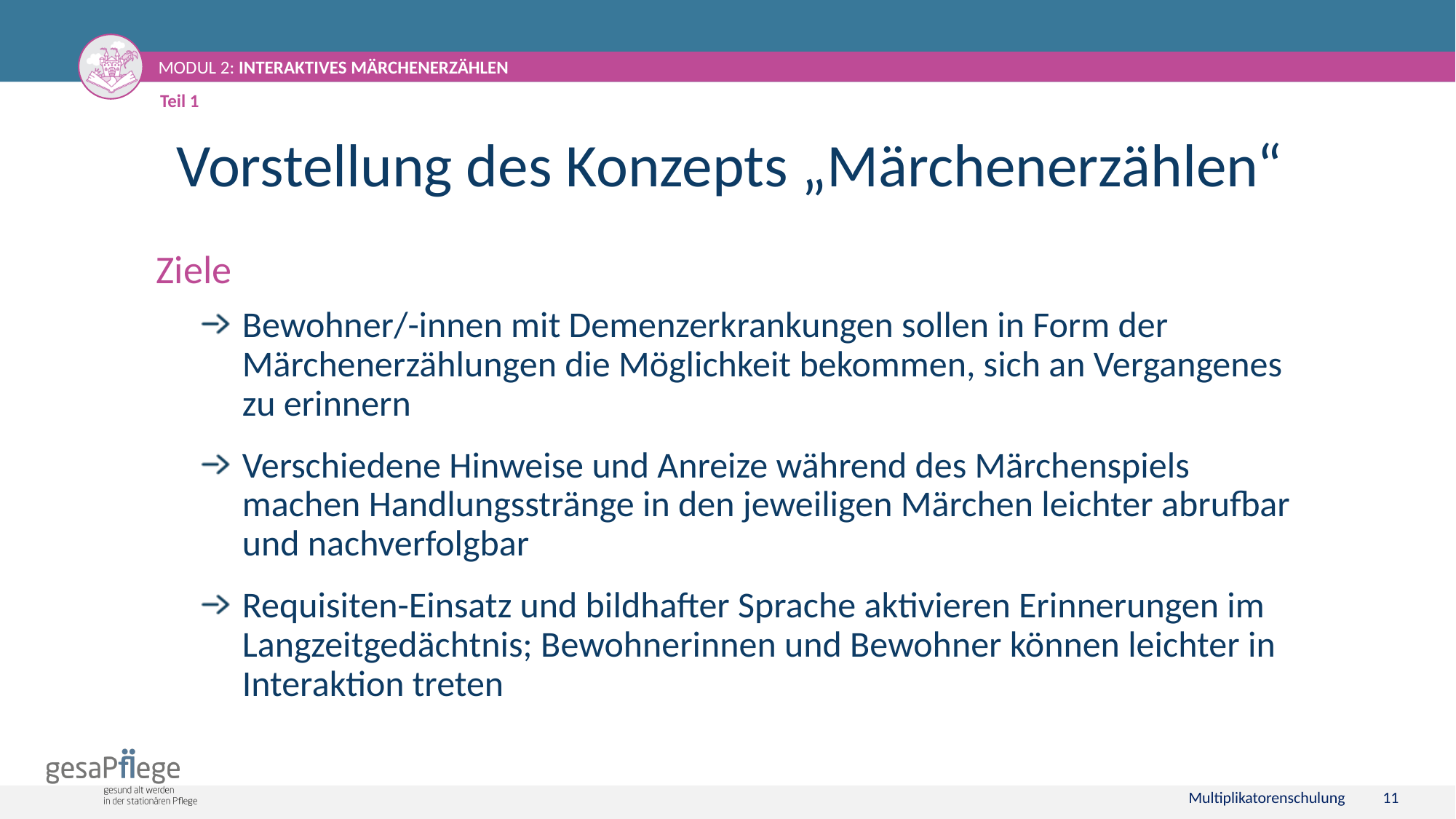

Teil 1
# Vorstellung des Konzepts „Märchenerzählen“
Ziele
Bewohner/-innen mit Demenzerkrankungen sollen in Form der Märchenerzählungen die Möglichkeit bekommen, sich an Vergangenes zu erinnern
Verschiedene Hinweise und Anreize während des Märchenspiels machen Handlungsstränge in den jeweiligen Märchen leichter abrufbar und nachverfolgbar
Requisiten-Einsatz und bildhafter Sprache aktivieren Erinnerungen im Langzeitgedächtnis; Bewohnerinnen und Bewohner können leichter in Interaktion treten

Multiplikatorenschulung
11